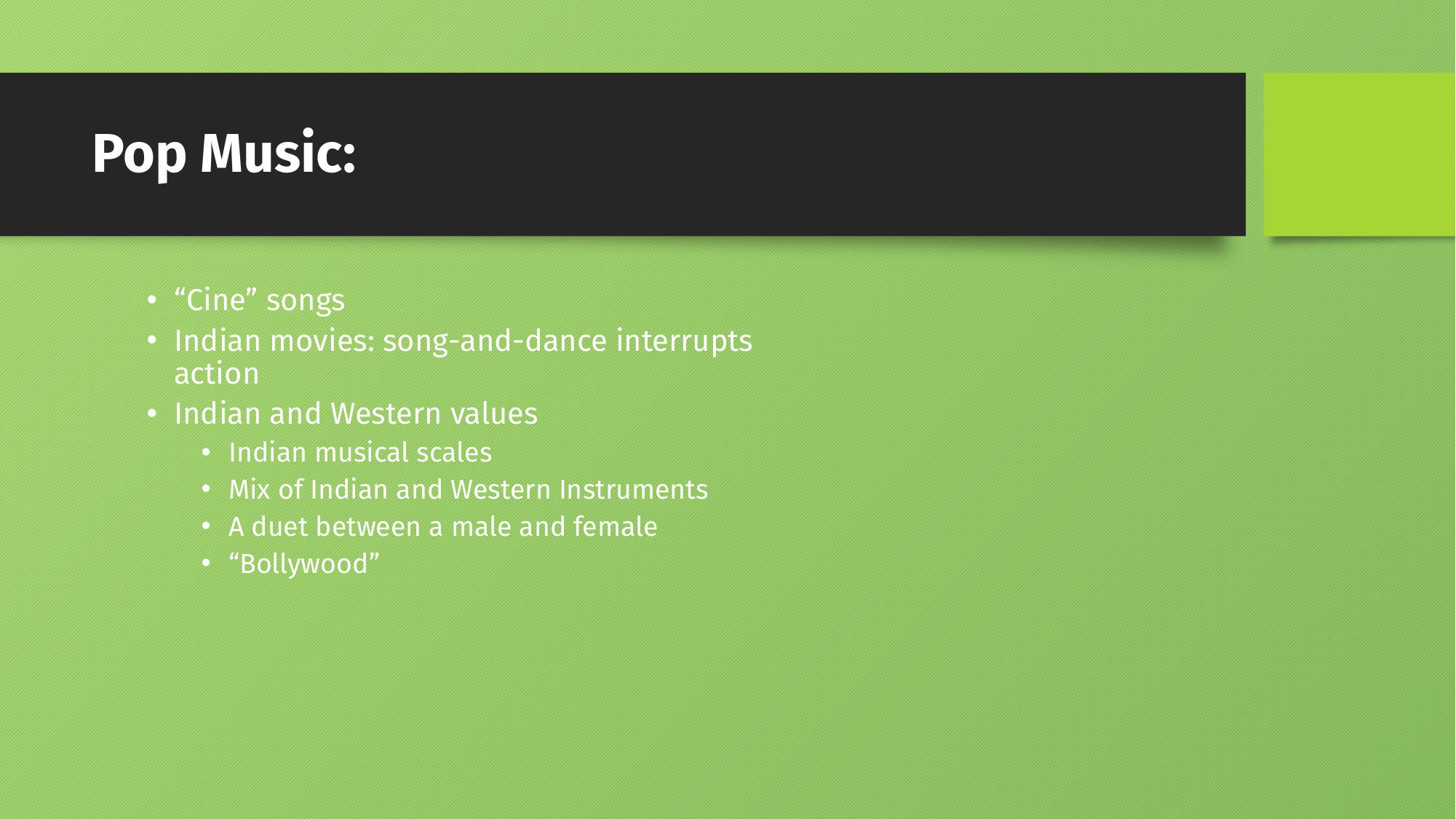

# Pop Music:
“Cine” songs
Indian movies: song-and-dance interrupts action
Indian and Western values
Indian musical scales
Mix of Indian and Western Instruments
A duet between a male and female
“Bollywood”